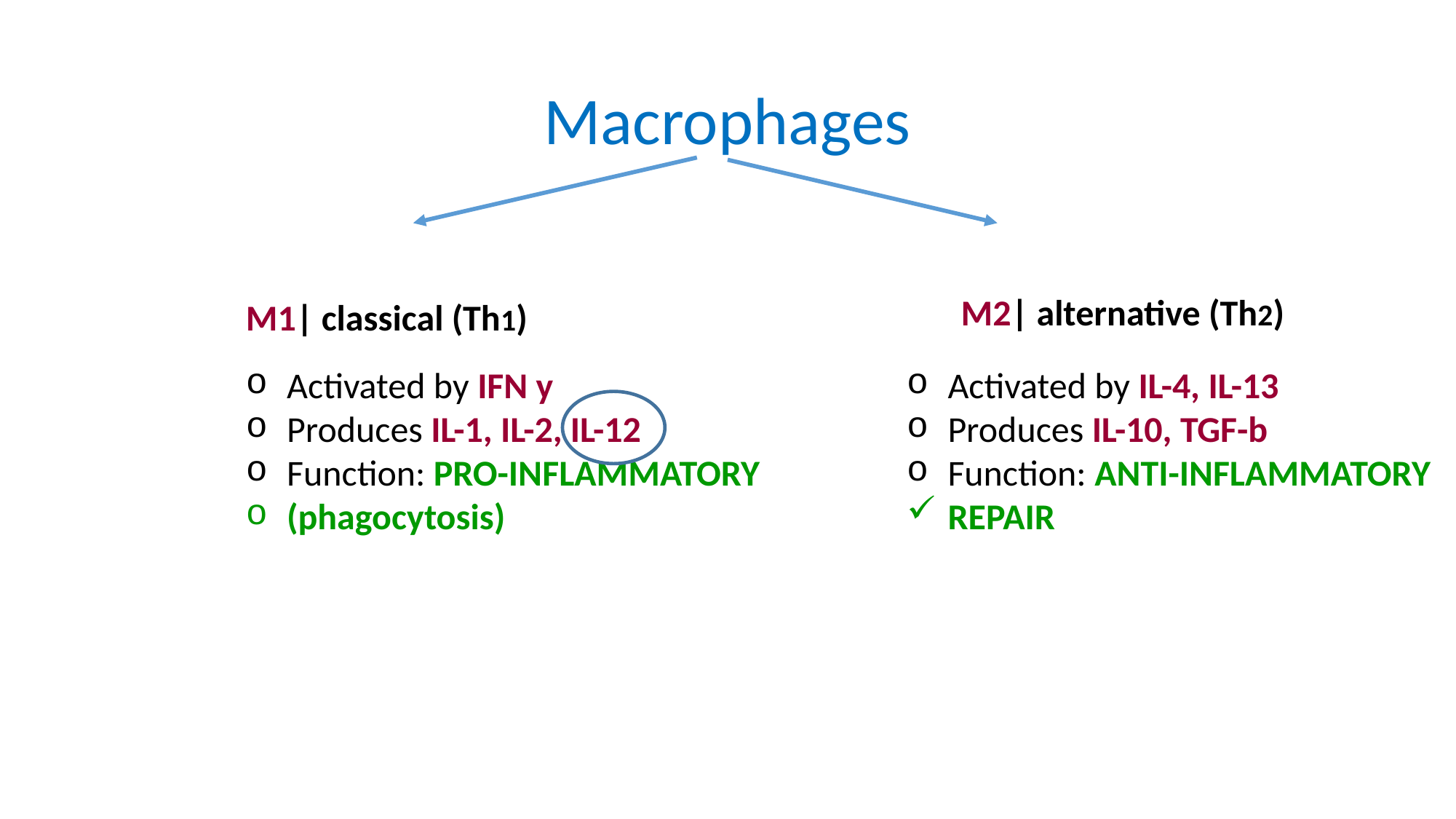

# Macrophages
M2| alternative (Th2)
M1| classical (Th1)
Activated by IFN y
Produces IL-1, IL-2, IL-12
Function: PRO-INFLAMMATORY
(phagocytosis)
Activated by IL-4, IL-13
Produces IL-10, TGF-b
Function: ANTI-INFLAMMATORY
REPAIR